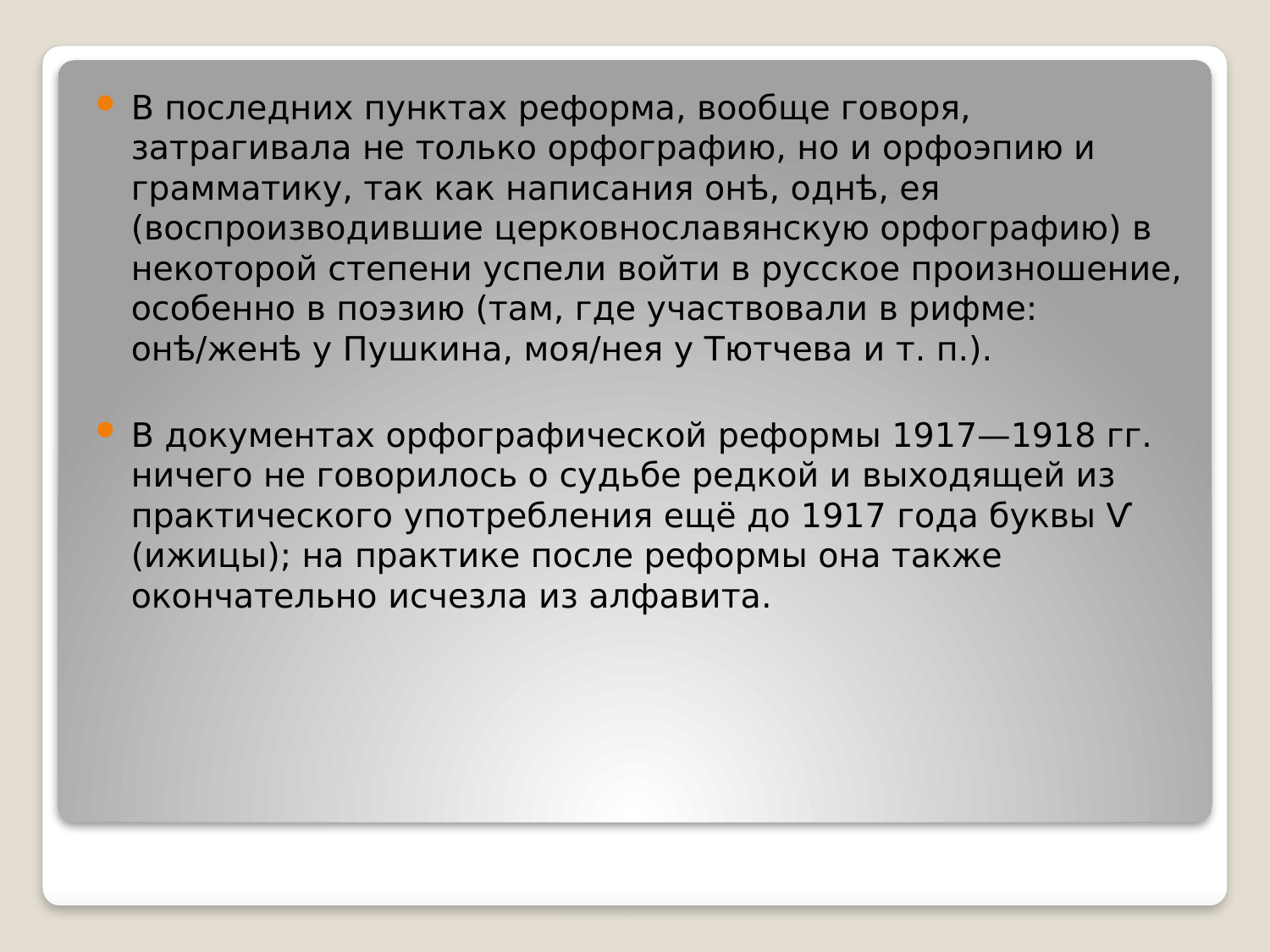

В последних пунктах реформа, вообще говоря, затрагивала не только орфографию, но и орфоэпию и грамматику, так как написания онѣ, однѣ, ея (воспроизводившие церковнославянскую орфографию) в некоторой степени успели войти в русское произношение, особенно в поэзию (там, где участвовали в рифме: онѣ/женѣ у Пушкина, моя/нея у Тютчева и т. п.).

В документах орфографической реформы 1917—1918 гг. ничего не говорилось о судьбе редкой и выходящей из практического употребления ещё до 1917 года буквы Ѵ (ижицы); на практике после реформы она также окончательно исчезла из алфавита.
#